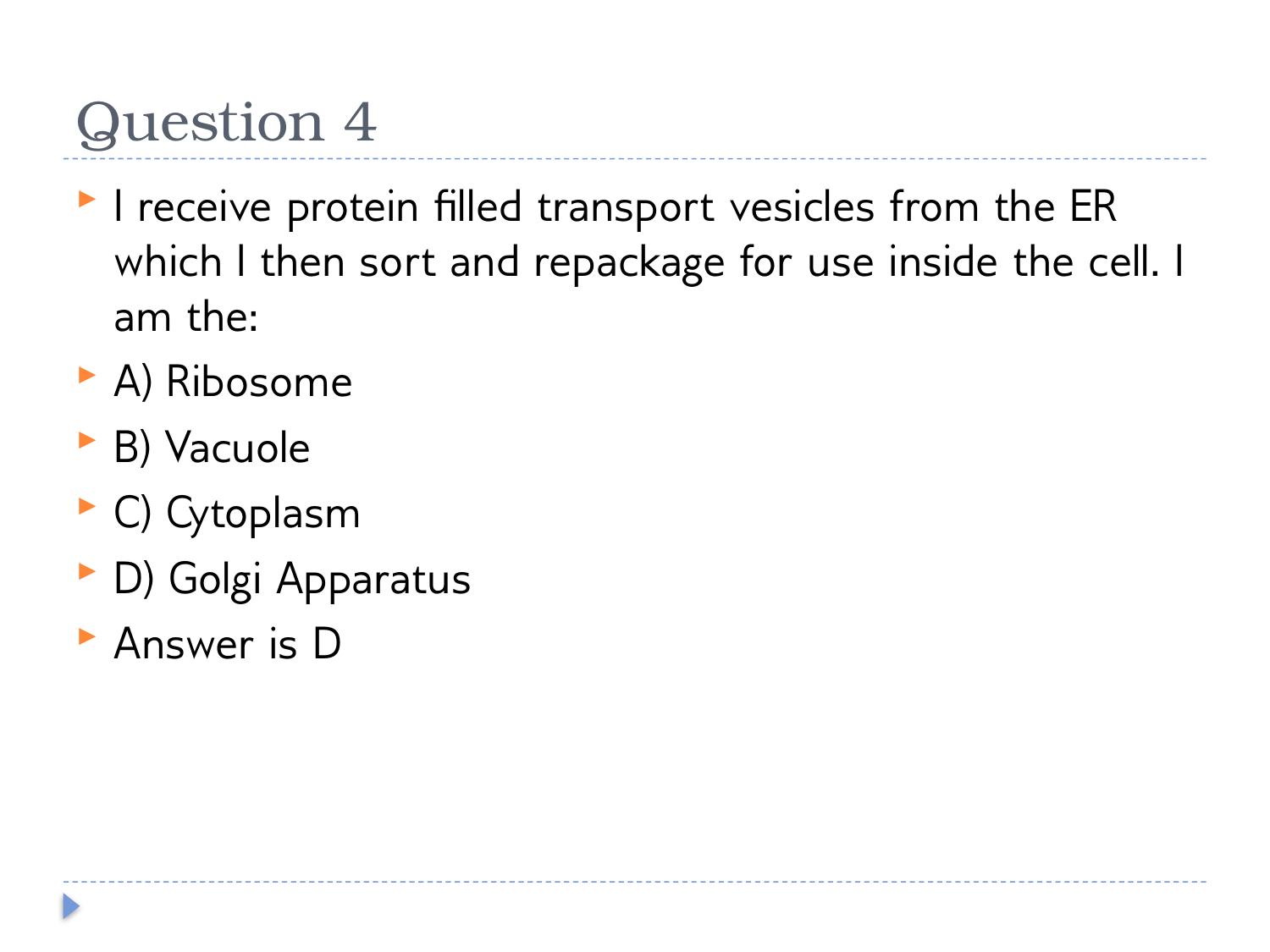

# Question 4
I receive protein filled transport vesicles from the ER which I then sort and repackage for use inside the cell. I am the:
A) Ribosome
B) Vacuole
C) Cytoplasm
D) Golgi Apparatus
Answer is D